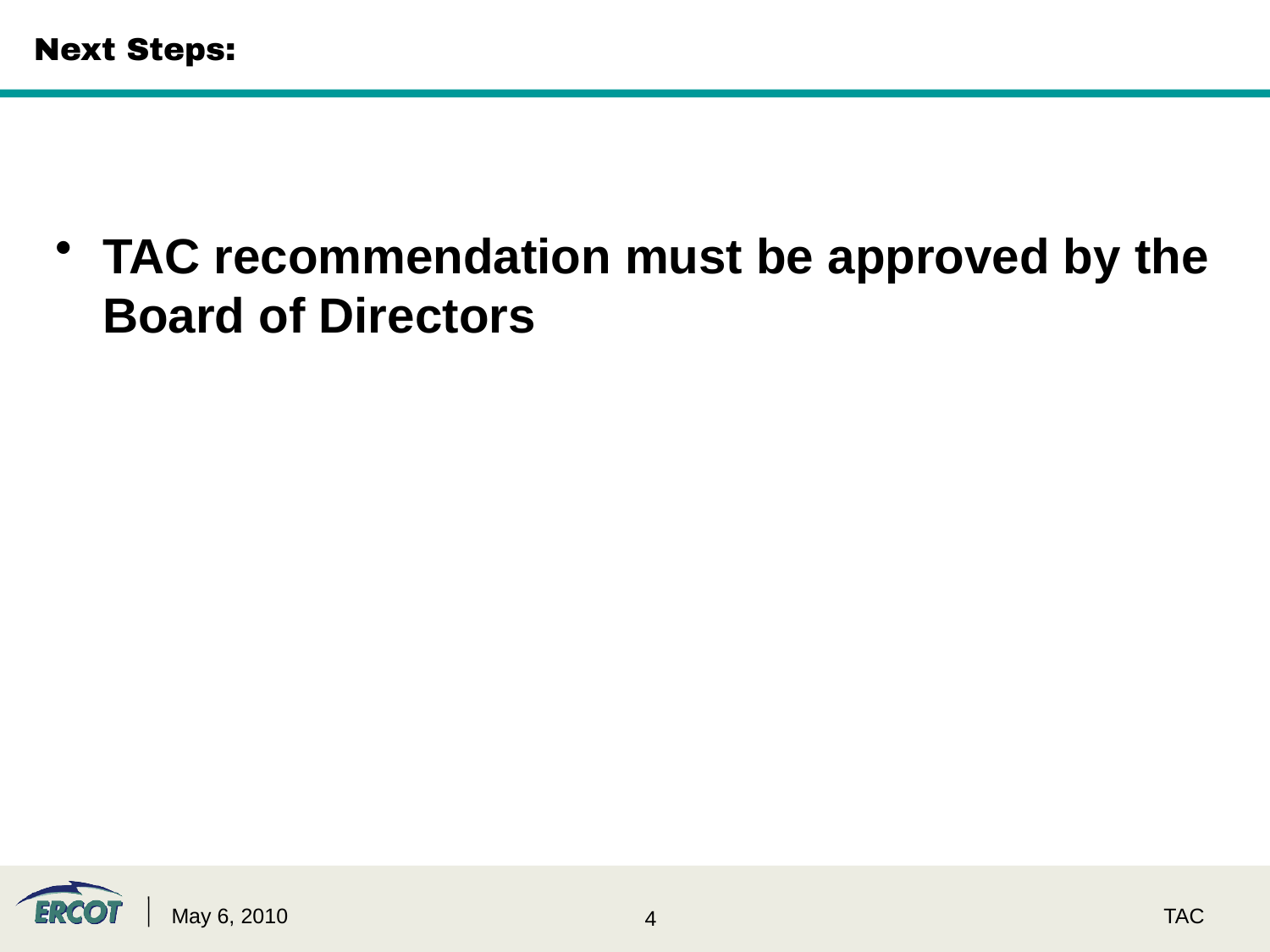

# Next Steps:

TAC recommendation must be approved by the Board of Directors
May 6, 2010
TAC